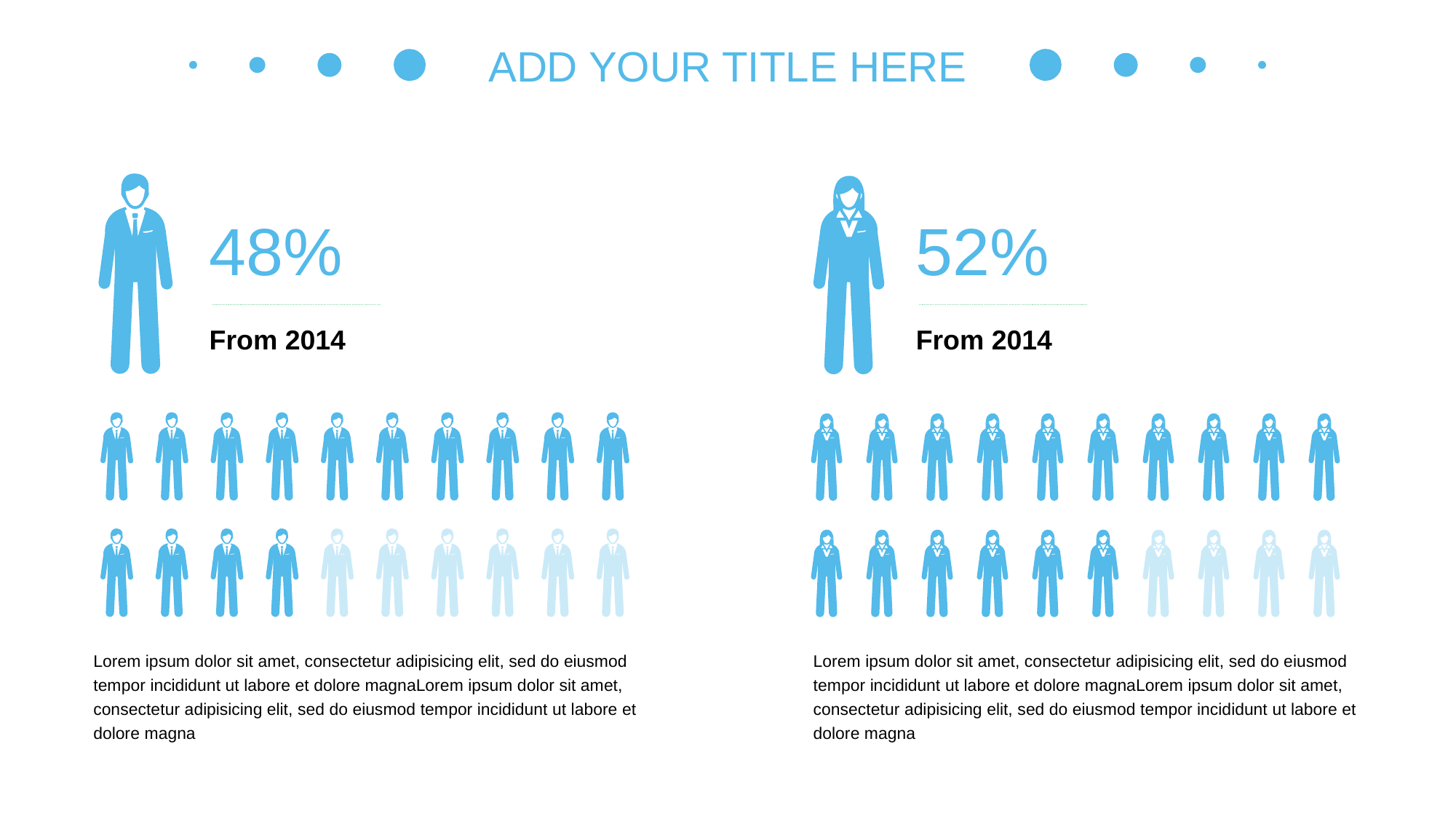

ADD YOUR TITLE HERE

48%
From 2014
52%
From 2014

Lorem ipsum dolor sit amet, consectetur adipisicing elit, sed do eiusmod tempor incididunt ut labore et dolore magnaLorem ipsum dolor sit amet, consectetur adipisicing elit, sed do eiusmod tempor incididunt ut labore et dolore magna
Lorem ipsum dolor sit amet, consectetur adipisicing elit, sed do eiusmod tempor incididunt ut labore et dolore magnaLorem ipsum dolor sit amet, consectetur adipisicing elit, sed do eiusmod tempor incididunt ut labore et dolore magna